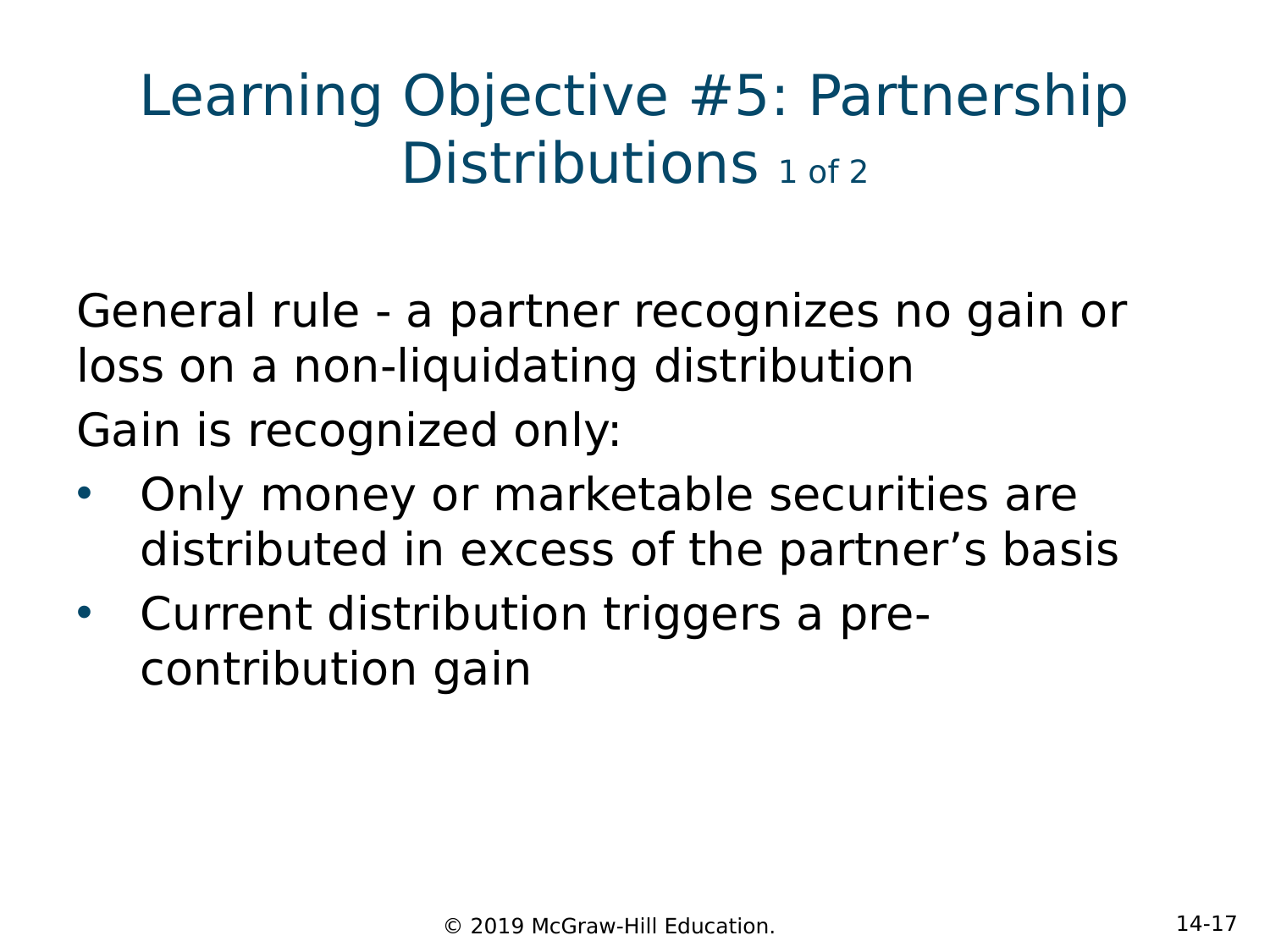

# Learning Objective #5: Partnership Distributions 1 of 2
General rule - a partner recognizes no gain or loss on a non-liquidating distribution
Gain is recognized only:
Only money or marketable securities are distributed in excess of the partner’s basis
Current distribution triggers a pre-contribution gain